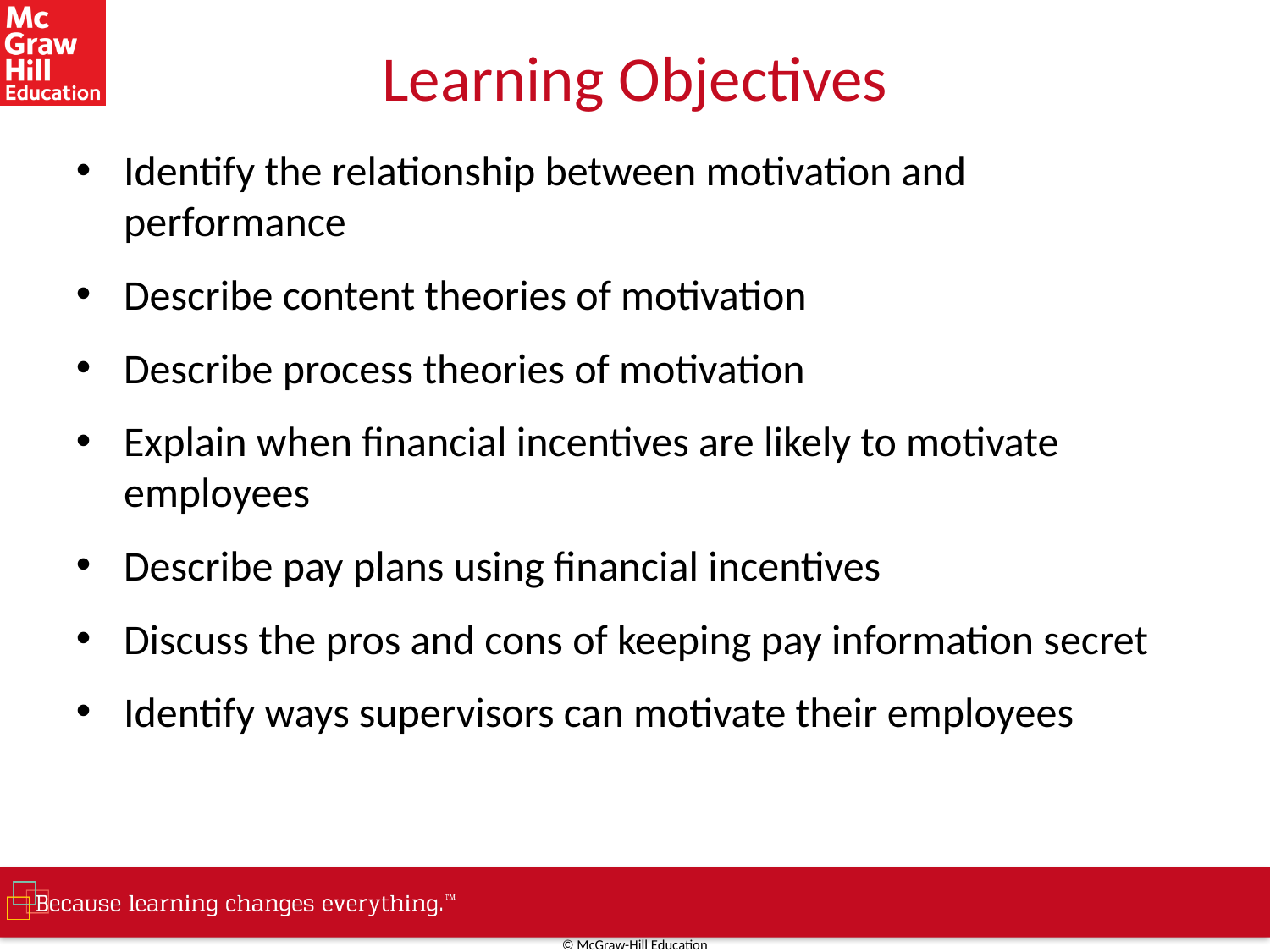

# Learning Objectives
Identify the relationship between motivation and performance
Describe content theories of motivation
Describe process theories of motivation
Explain when financial incentives are likely to motivate employees
Describe pay plans using financial incentives
Discuss the pros and cons of keeping pay information secret
Identify ways supervisors can motivate their employees